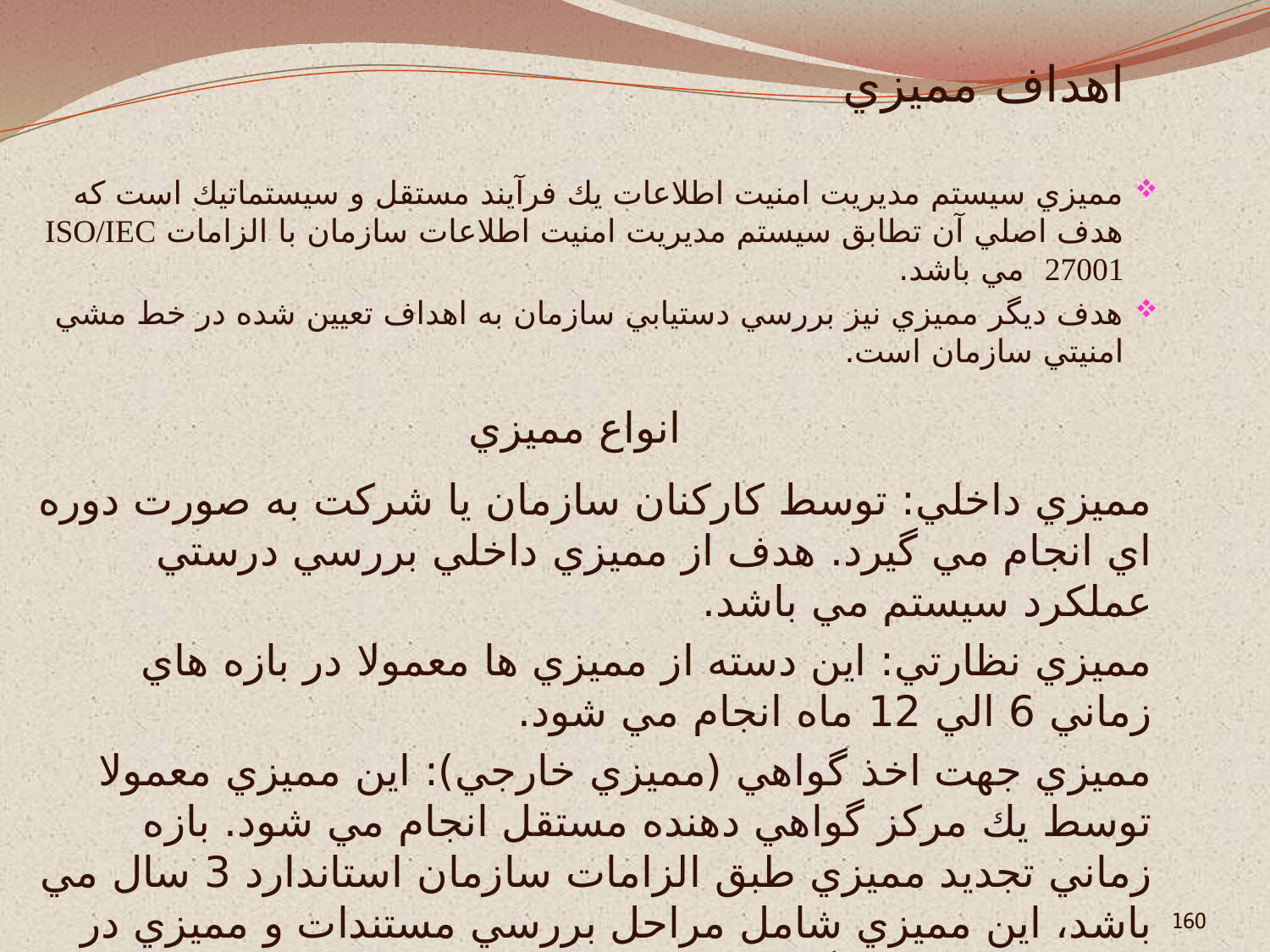

# اهداف مميزي
مميزي سيستم مديريت امنيت اطلاعات يك فرآيند مستقل و سيستماتيك است كه هدف اصلي آن تطابق سيستم مديريت امنيت اطلاعات سازمان با الزامات ISO/IEC 27001  مي باشد.
هدف ديگر مميزي نيز بررسي دستيابي سازمان به اهداف تعيين شده در خط مشي امنيتي سازمان است.

انواع مميزي
مميزي داخلي: توسط كاركنان سازمان يا شركت به صورت دوره اي انجام مي گيرد. هدف از مميزي داخلي بررسي درستي عملكرد سيستم مي باشد.
مميزي نظارتي: اين دسته از مميزي ها معمولا در بازه هاي زماني 6 الي 12 ماه انجام مي شود.
مميزي جهت اخذ گواهي (مميزي خارجي): اين مميزي معمولا توسط يك مركز گواهي دهنده مستقل انجام مي شود. بازه زماني تجديد مميزي طبق الزامات سازمان استاندارد 3 سال مي باشد، اين مميزي شامل مراحل بررسي مستندات و مميزي در محل سازمان مي گردد.
160